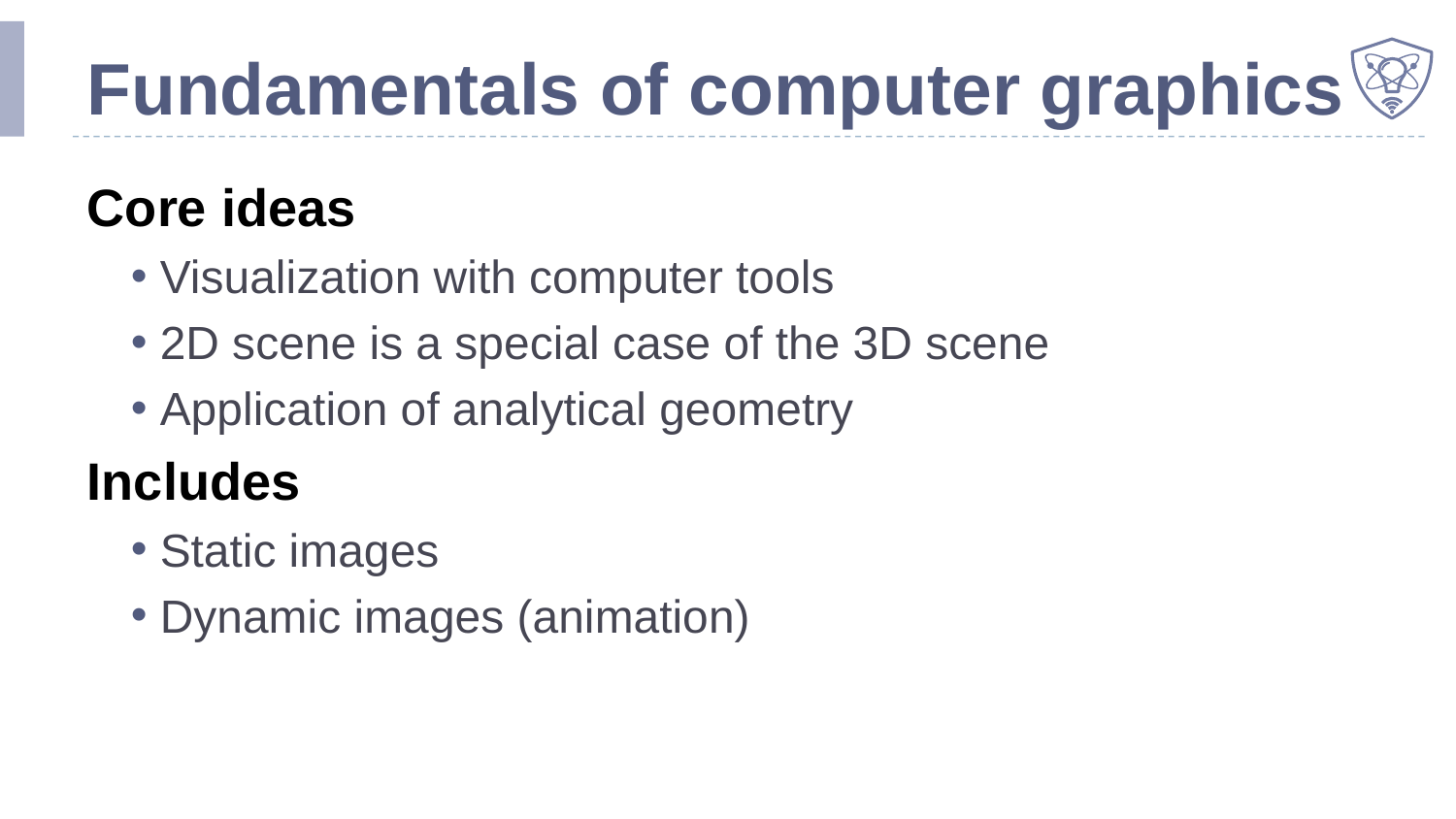

# Fundamentals of computer graphics
Core ideas
Visualization with computer tools
2D scene is a special case of the 3D scene
Application of analytical geometry
Includes
Static images
Dynamic images (animation)